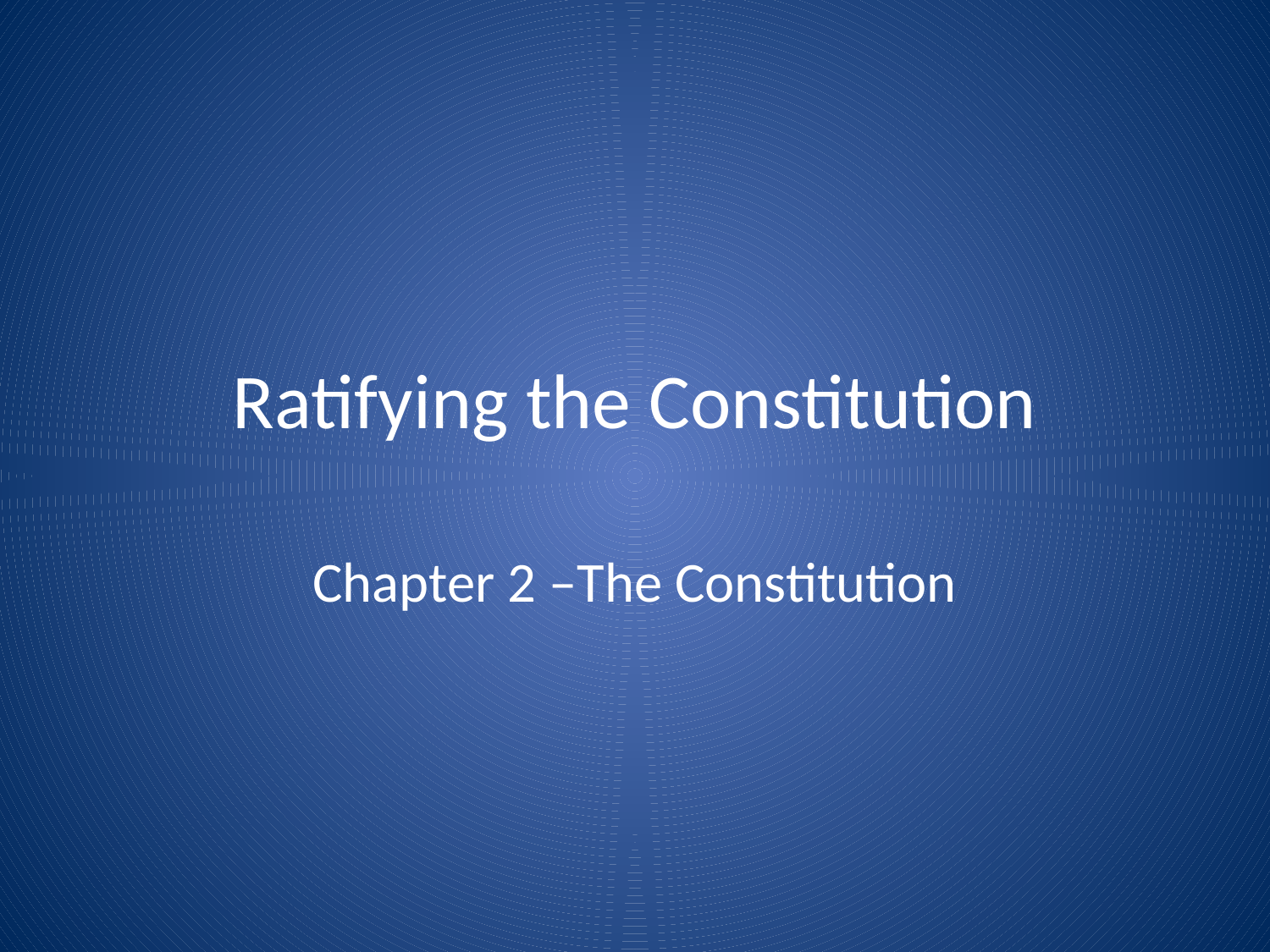

# Ratifying the Constitution
Chapter 2 –The Constitution